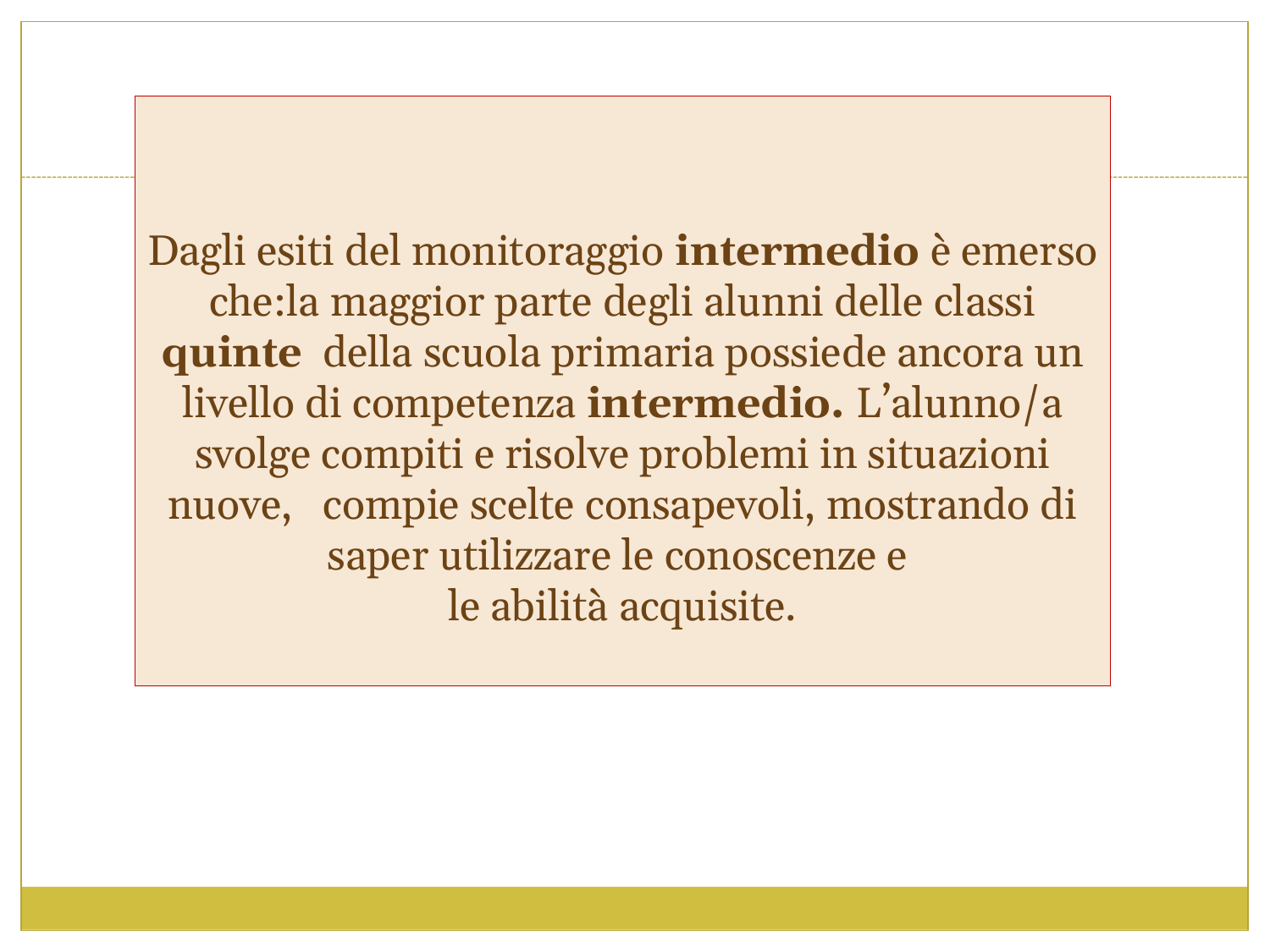

# Dagli esiti del monitoraggio intermedio è emerso che:la maggior parte degli alunni delle classi quinte  della scuola primaria possiede ancora un livello di competenza intermedio. L’alunno/a svolge compiti e risolve problemi in situazioni nuove,   compie scelte consapevoli, mostrando di saper utilizzare le conoscenze e le abilità acquisite.
82